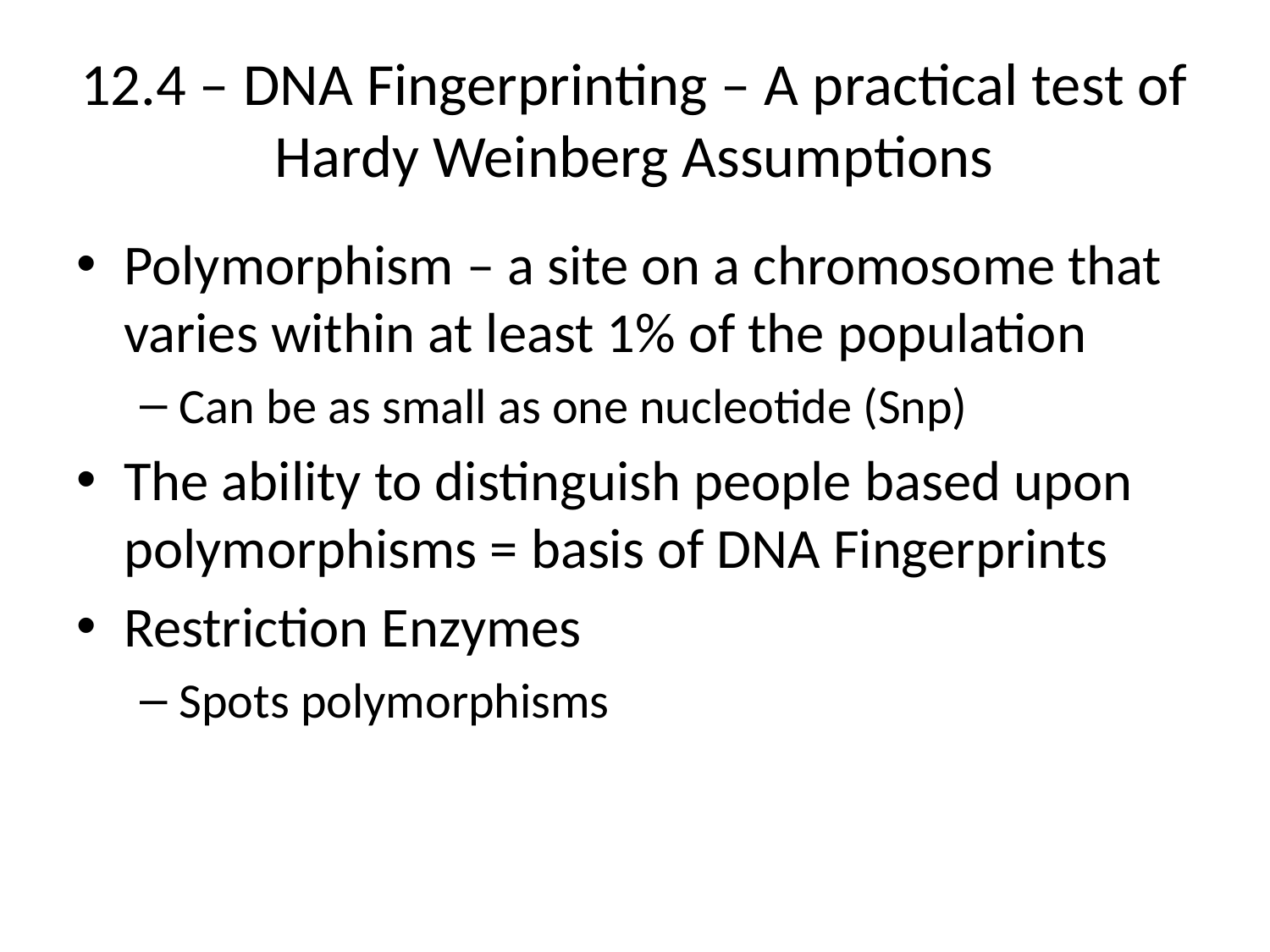

# 12.4 – DNA Fingerprinting – A practical test of Hardy Weinberg Assumptions
Polymorphism – a site on a chromosome that varies within at least 1% of the population
Can be as small as one nucleotide (Snp)
The ability to distinguish people based upon polymorphisms = basis of DNA Fingerprints
Restriction Enzymes
Spots polymorphisms